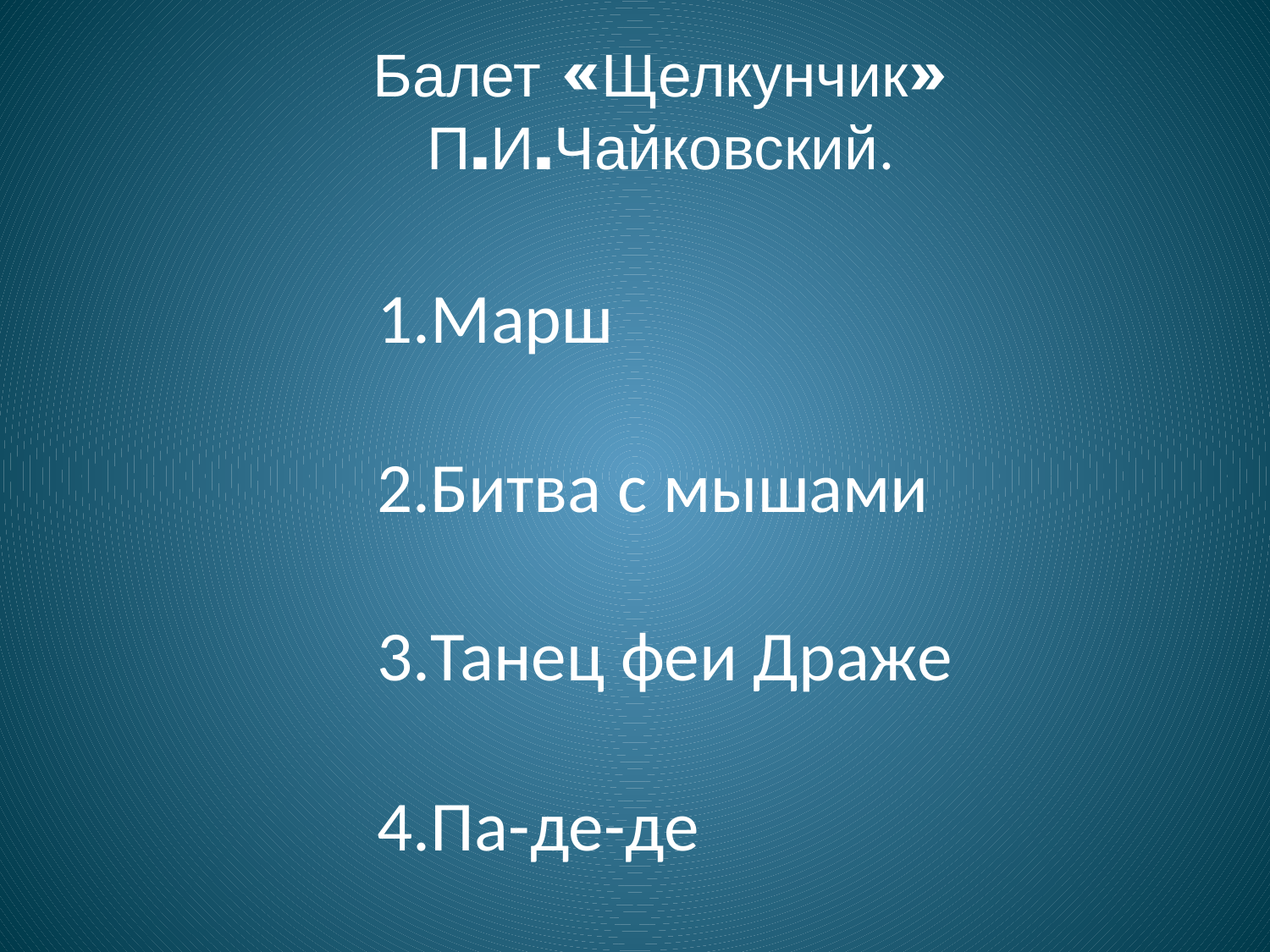

Балет «Щелкунчик»
П.И.Чайковский.
1.Марш

2.Битва с мышами

3.Танец феи Драже

4.Па-де-де